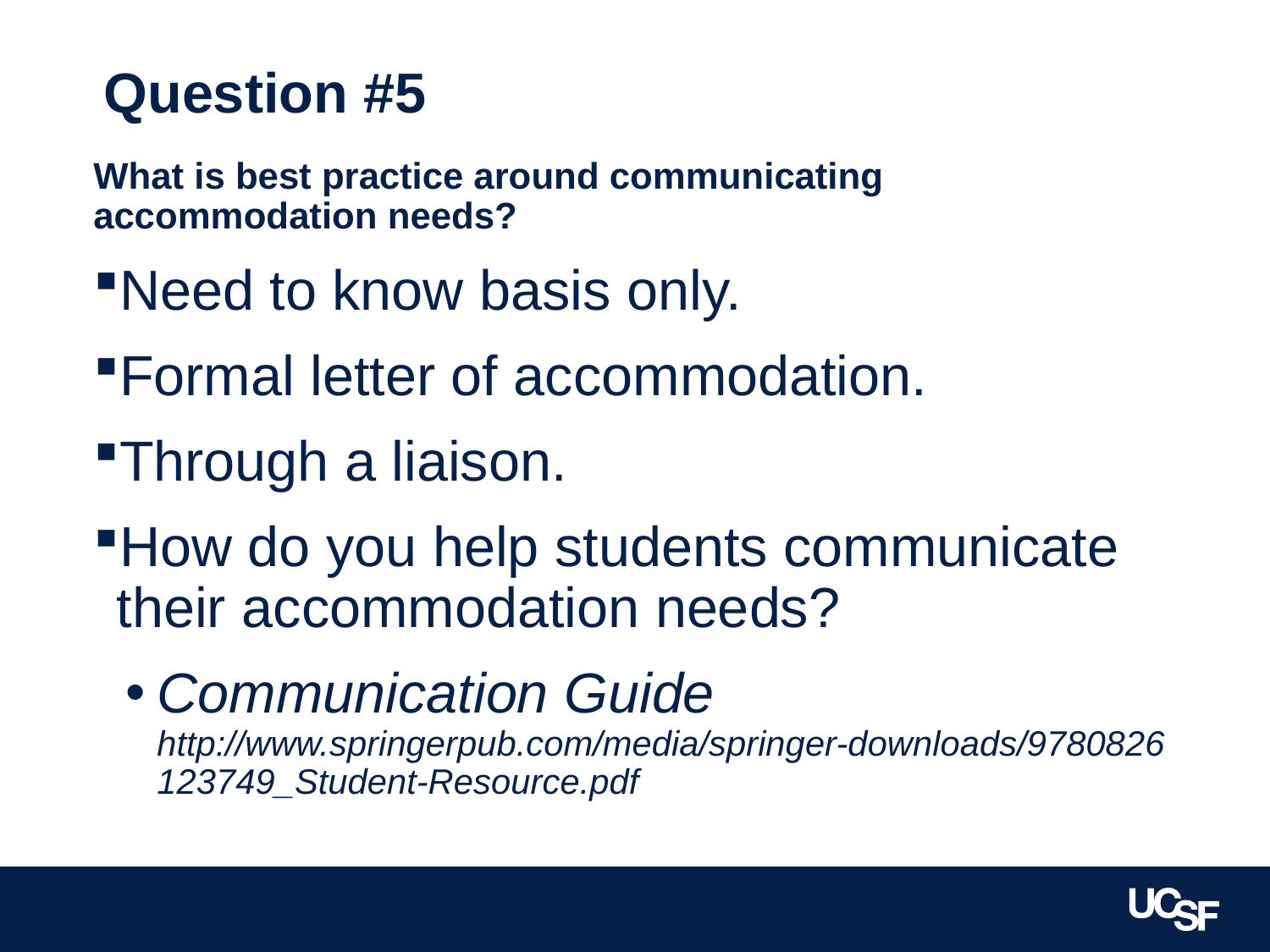

# Question #5
What is best practice around communicating accommodation needs?
Need to know basis only.
Formal letter of accommodation.
Through a liaison.
How do you help students communicate their accommodation needs?
Communication Guide http://www.springerpub.com/media/springer-downloads/9780826123749_Student-Resource.pdf